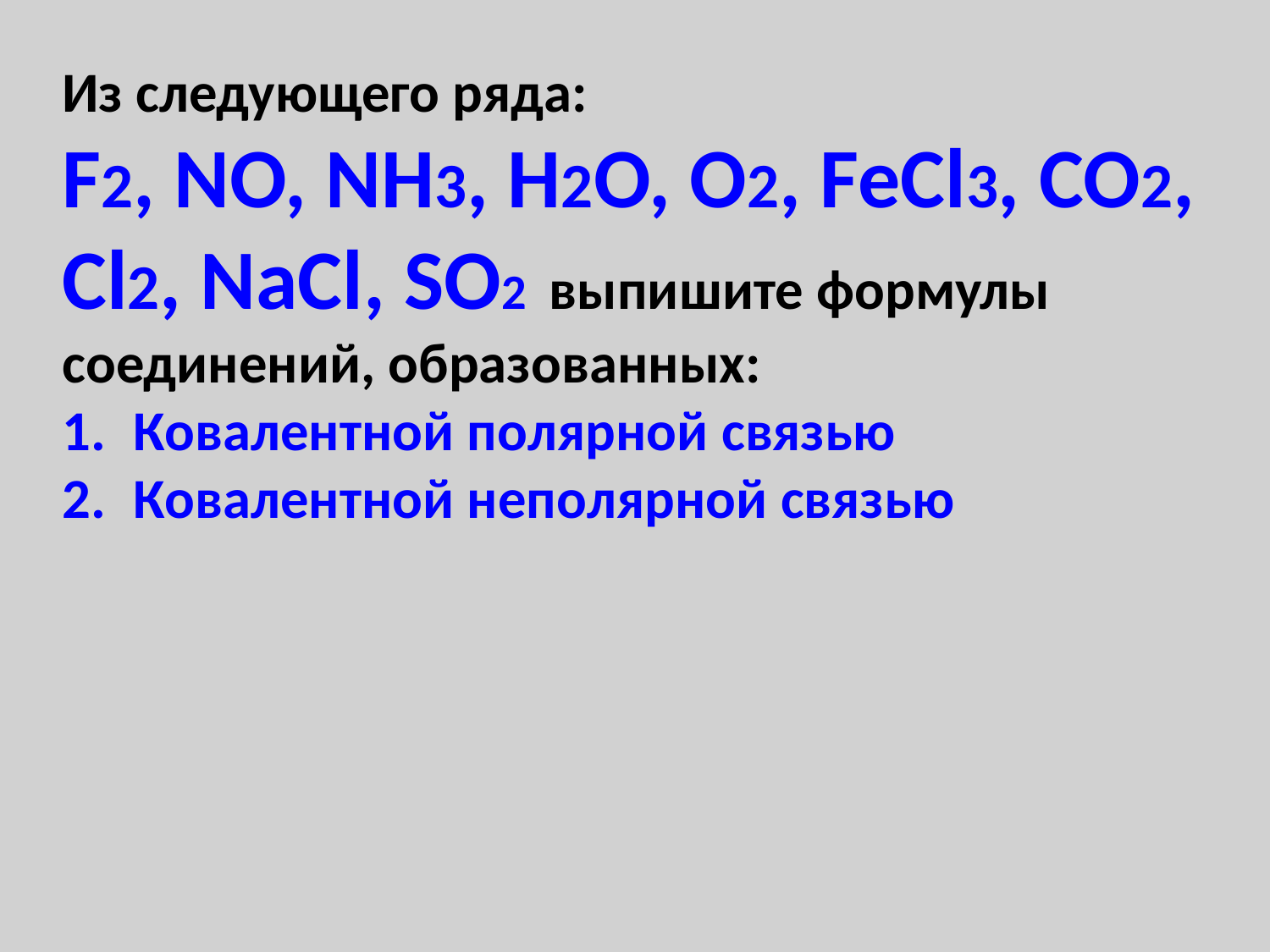

Из следующего ряда:
F2, NO, NH3, H2O, O2, FeCl3, CO2, Cl2, NaCl, SO2  выпишите формулы соединений, образованных:
Ковалентной полярной связью
Ковалентной неполярной связью